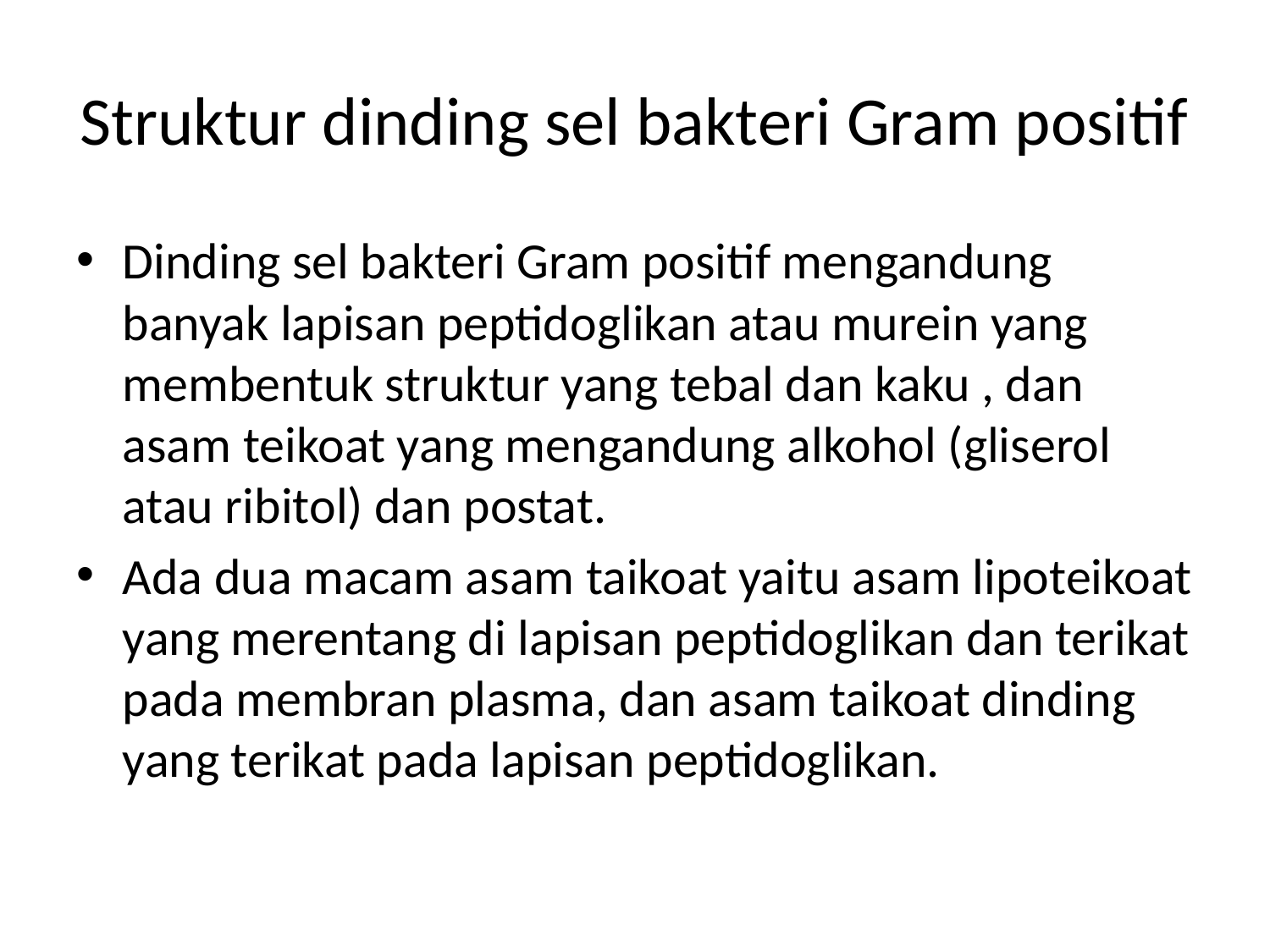

# Struktur dinding sel bakteri Gram positif
Dinding sel bakteri Gram positif mengandung banyak lapisan peptidoglikan atau murein yang membentuk struktur yang tebal dan kaku , dan asam teikoat yang mengandung alkohol (gliserol atau ribitol) dan postat.
Ada dua macam asam taikoat yaitu asam lipoteikoat yang merentang di lapisan peptidoglikan dan terikat pada membran plasma, dan asam taikoat dinding yang terikat pada lapisan peptidoglikan.